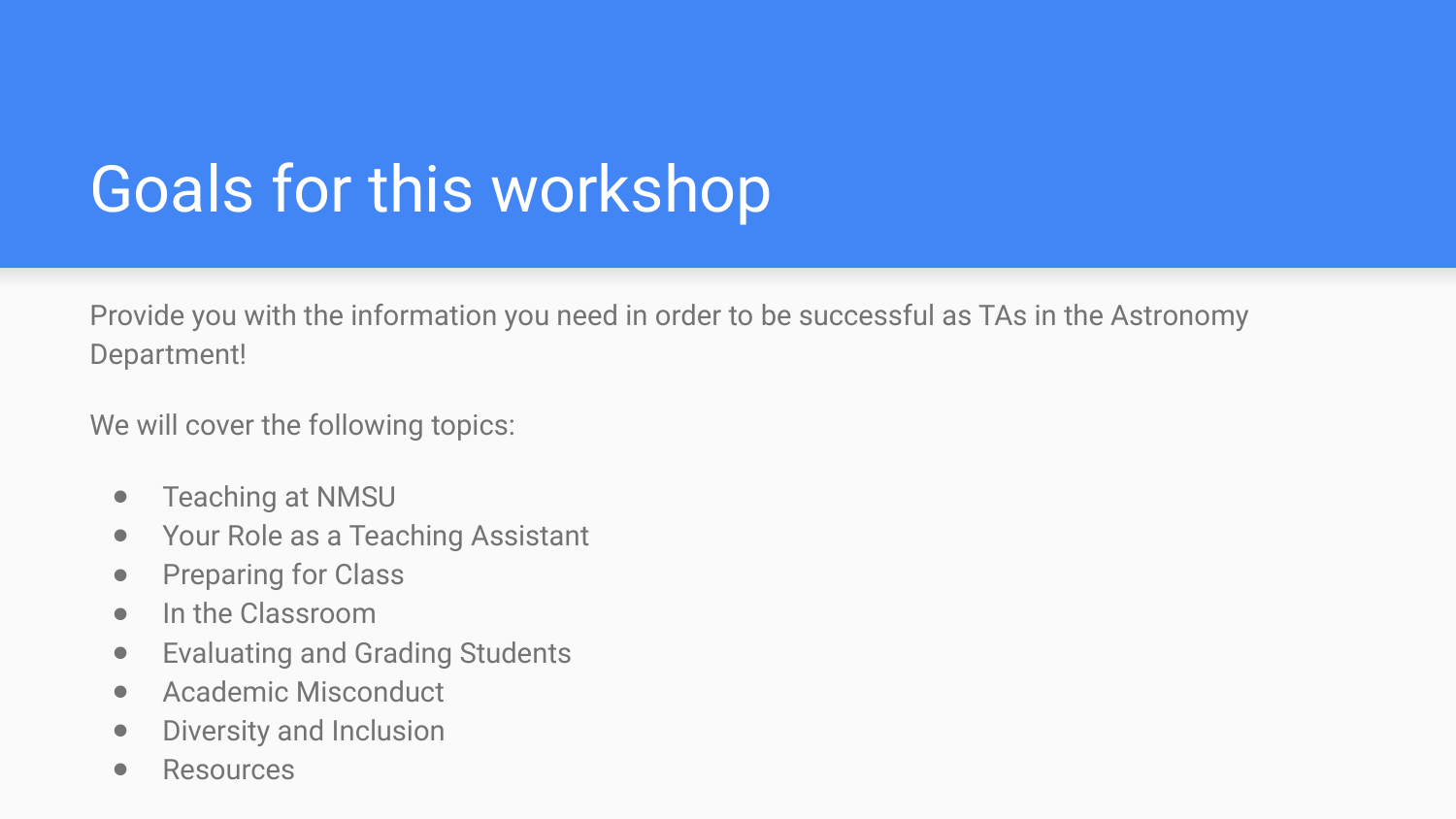

# Goals for this workshop
Provide you with the information you need in order to be successful as TAs in the Astronomy Department!
We will cover the following topics:
Teaching at NMSU
Your Role as a Teaching Assistant
Preparing for Class
In the Classroom
Evaluating and Grading Students
Academic Misconduct
Diversity and Inclusion
Resources